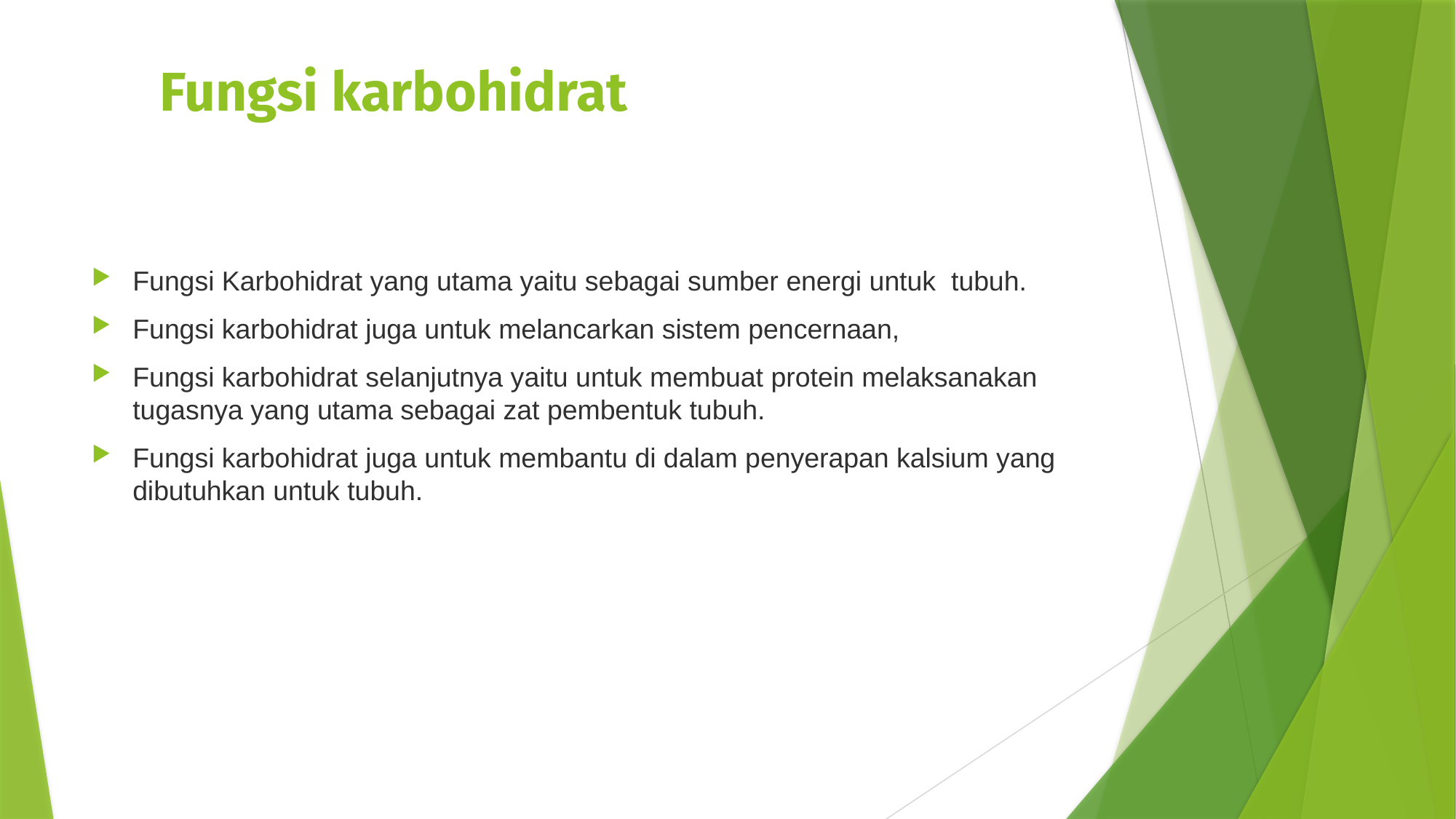

# Fungsi karbohidrat
Fungsi Karbohidrat yang utama yaitu sebagai sumber energi untuk  tubuh.
Fungsi karbohidrat juga untuk melancarkan sistem pencernaan,
Fungsi karbohidrat selanjutnya yaitu untuk membuat protein melaksanakan tugasnya yang utama sebagai zat pembentuk tubuh.
Fungsi karbohidrat juga untuk membantu di dalam penyerapan kalsium yang dibutuhkan untuk tubuh.